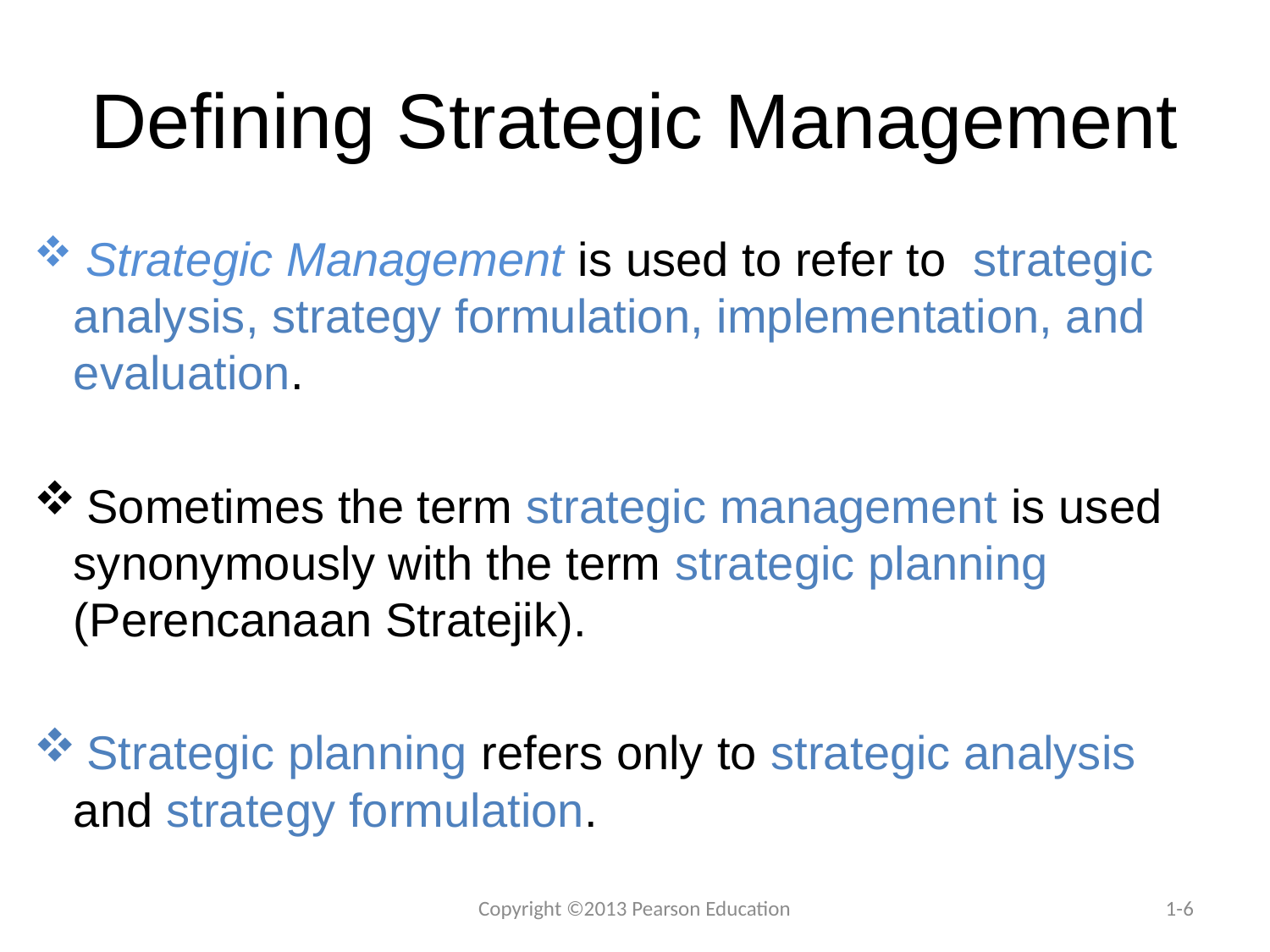

# Defining Strategic Management
 Strategic Management is used to refer to  strategic analysis, strategy formulation, implementation, and evaluation.

 Sometimes the term strategic management is used synonymously with the term strategic planning (Perencanaan Stratejik).

 Strategic planning refers only to strategic analysis and strategy formulation.
Copyright ©2013 Pearson Education
1-6